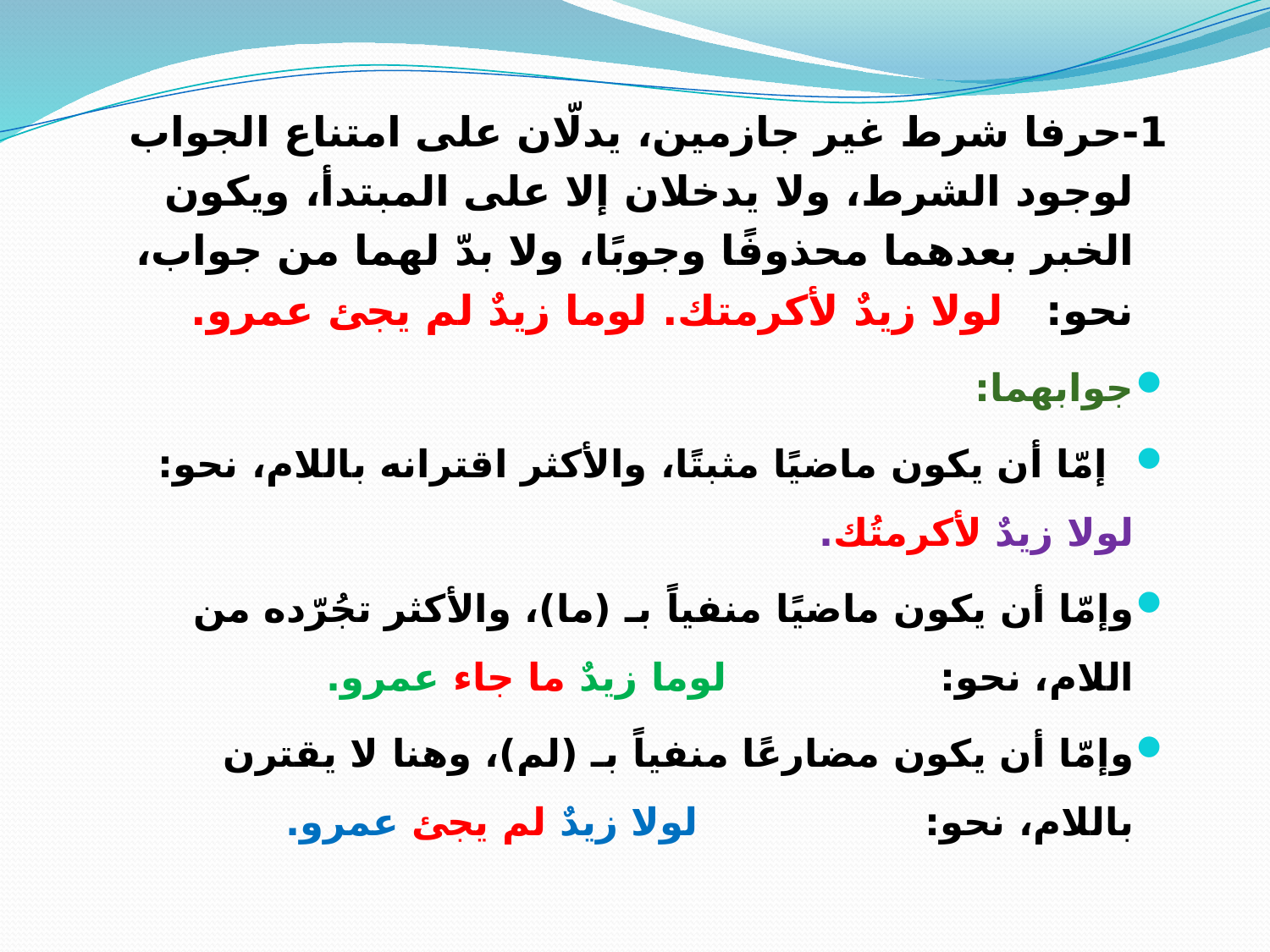

1-حرفا شرط غير جازمين، يدلّان على امتناع الجواب لوجود الشرط، ولا يدخلان إلا على المبتدأ، ويكون الخبر بعدهما محذوفًا وجوبًا، ولا بدّ لهما من جواب، نحو:   لولا زيدٌ لأكرمتك. لوما زيدٌ لم يجئ عمرو.
جوابهما:
  إمّا أن يكون ماضيًا مثبتًا، والأكثر اقترانه باللام، نحو:  لولا زيدٌ لأكرمتُك.
وإمّا أن يكون ماضيًا منفياً بـ (ما)، والأكثر تجُرّده من اللام، نحو:                لوما زيدٌ ما جاء عمرو.
وإمّا أن يكون مضارعًا منفياً بـ (لم)، وهنا لا يقترن باللام، نحو:                 لولا زيدٌ لم يجئ عمرو.